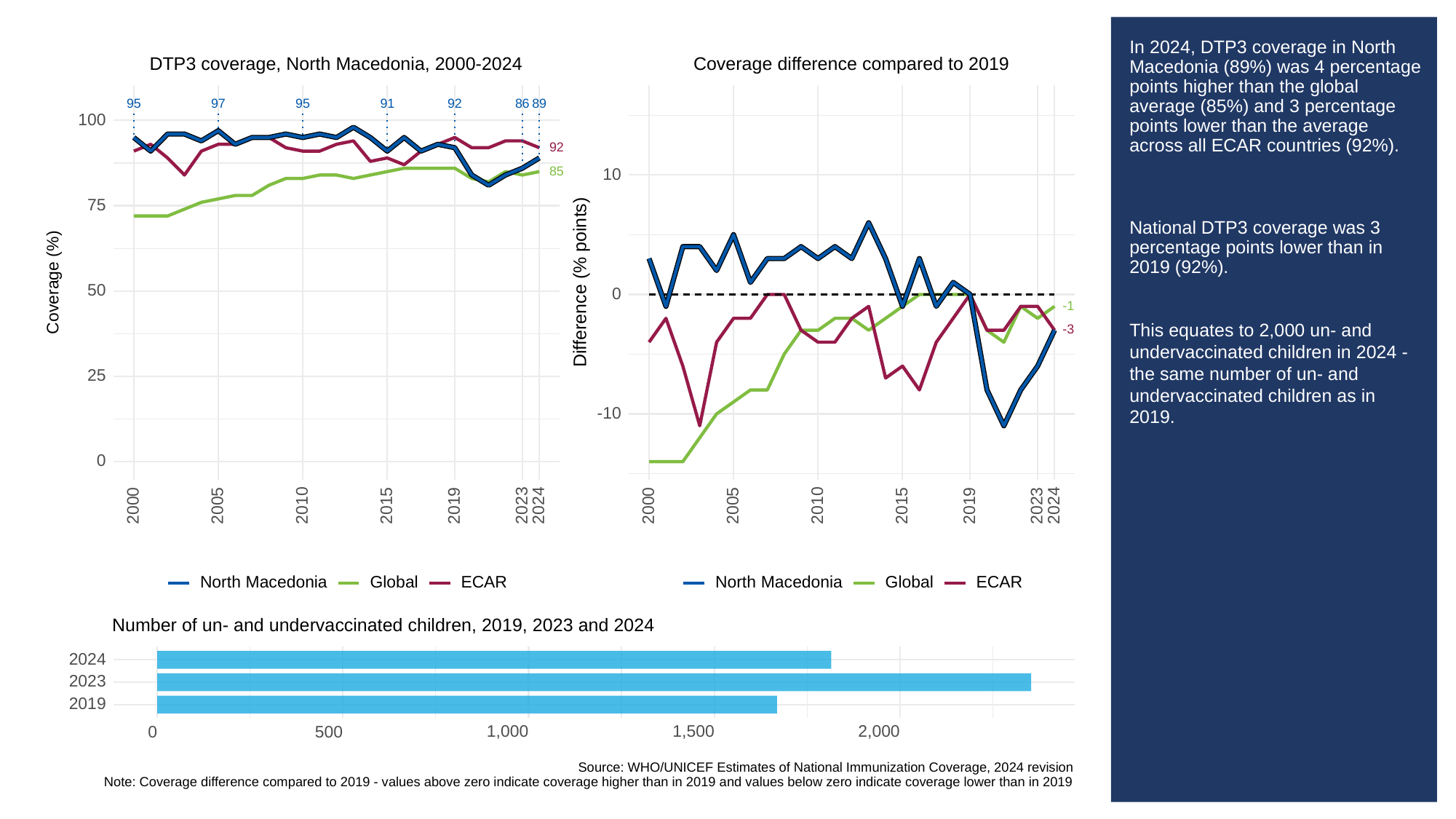

# In 2024, DTP3 coverage in North Macedonia (89%) was 4 percentage points higher than the global average (85%) and 3 percentage points lower than the average across all ECAR countries (92%).

National DTP3 coverage was 3 percentage points lower than in 2019 (92%).

This equates to 2,000 un- and undervaccinated children in 2024 - the same number of un- and undervaccinated children as in 2019.

Coverage difference compared to 2019
DTP3 coverage, North Macedonia, 2000-2024

95
97
95
91
92
86
89

100

92

85

10

75

Difference (% points)
Coverage (%)
50
0

-1
-3

25

-10

0

2023
2023
2000
2005
2010
2015
2019
2024
2000
2005
2010
2015
2019
2024
Global
ECAR
Global
ECAR
North Macedonia
North Macedonia

Number of un- and undervaccinated children, 2019, 2023 and 2024

2024

2023

2019

1,000
1,500
2,000
0
500
Source: WHO/UNICEF Estimates of National Immunization Coverage, 2024 revision
Note: Coverage difference compared to 2019 - values above zero indicate coverage higher than in 2019 and values below zero indicate coverage lower than in 2019